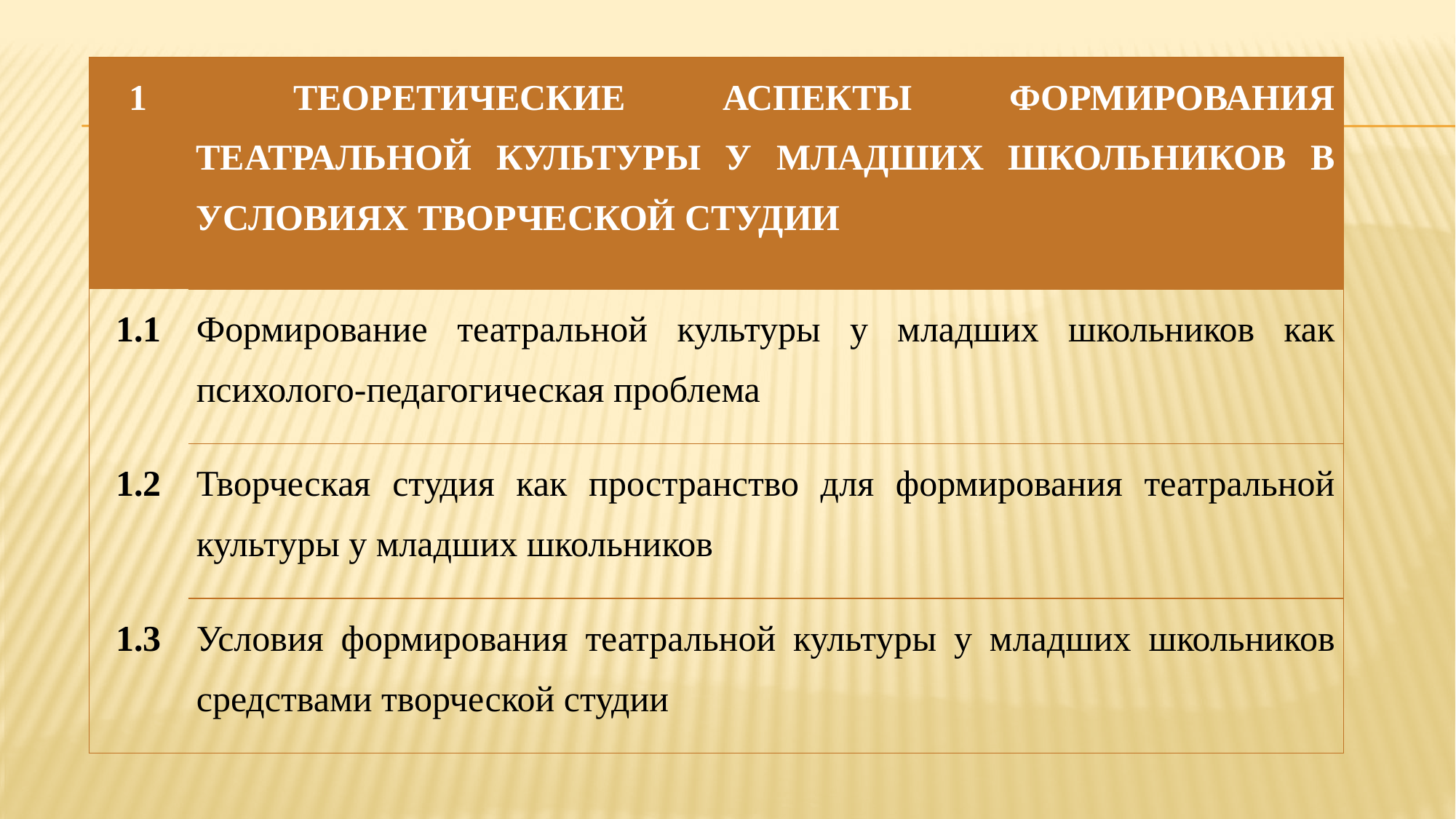

| 1 | ТЕОРЕТИЧЕСКИЕ АСПЕКТЫ ФОРМИРОВАНИЯ ТЕАТРАЛЬНОЙ КУЛЬТУРЫ У МЛАДШИХ ШКОЛЬНИКОВ В УСЛОВИЯХ ТВОРЧЕСКОЙ СТУДИИ |
| --- | --- |
| 1.1 | Формирование театральной культуры у младших школьников как психолого-педагогическая проблема |
| 1.2 | Творческая студия как пространство для формирования театральной культуры у младших школьников |
| 1.3 | Условия формирования театральной культуры у младших школьников средствами творческой студии |